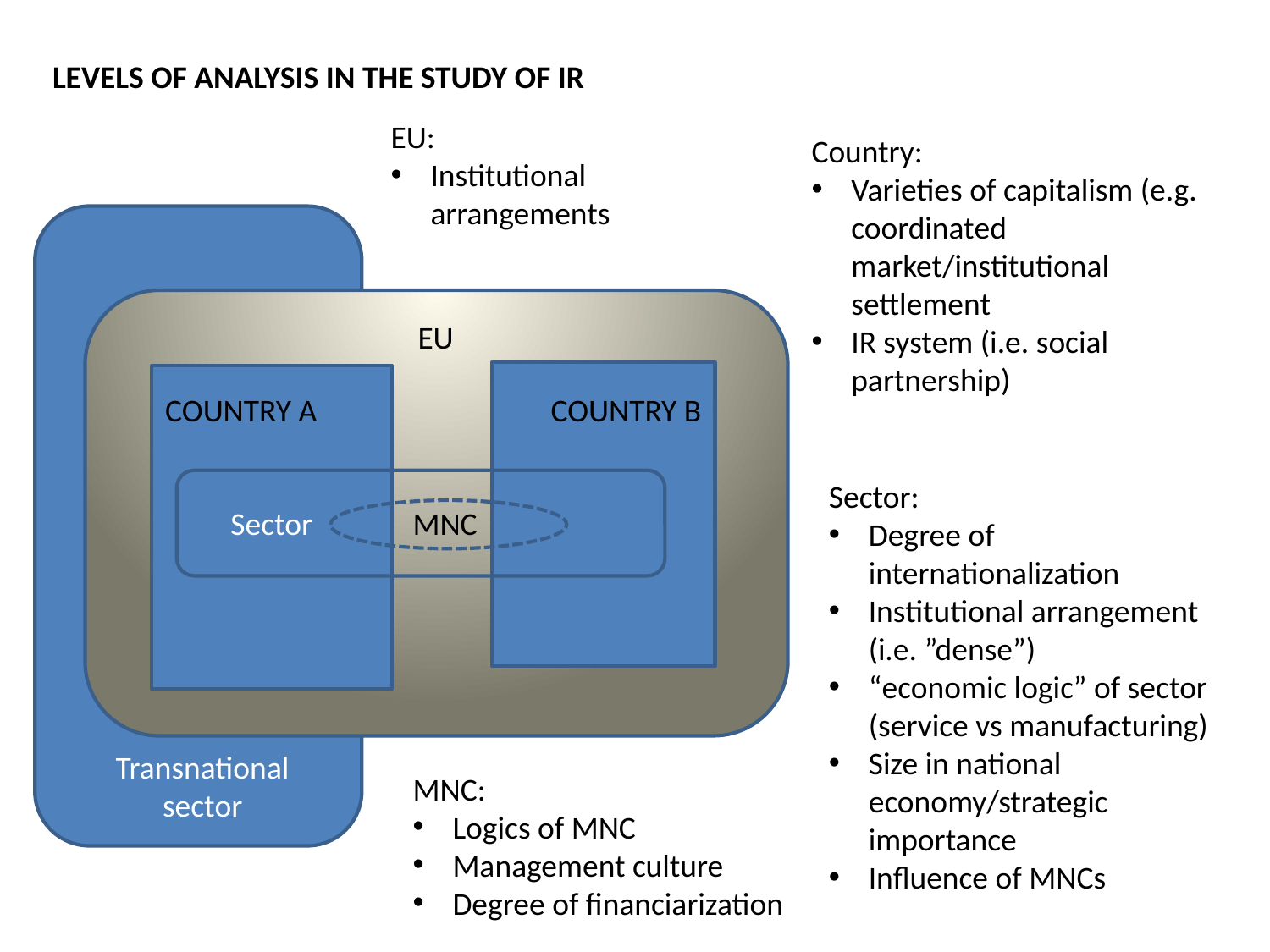

LEVELS OF ANALYSIS IN THE STUDY OF IR
EU:
Institutional arrangements
Country:
Varieties of capitalism (e.g. coordinated market/institutional settlement
IR system (i.e. social partnership)

SECTOR

EU

COUNTRY A
COUNTRY B

Sector:
Degree of internationalization
Institutional arrangement (i.e. ”dense”)
“economic logic” of sector (service vs manufacturing)
Size in national economy/strategic importance
Influence of MNCs
Sector
MNC

Transnational
sector
MNC:
Logics of MNC
Management culture
Degree of financiarization